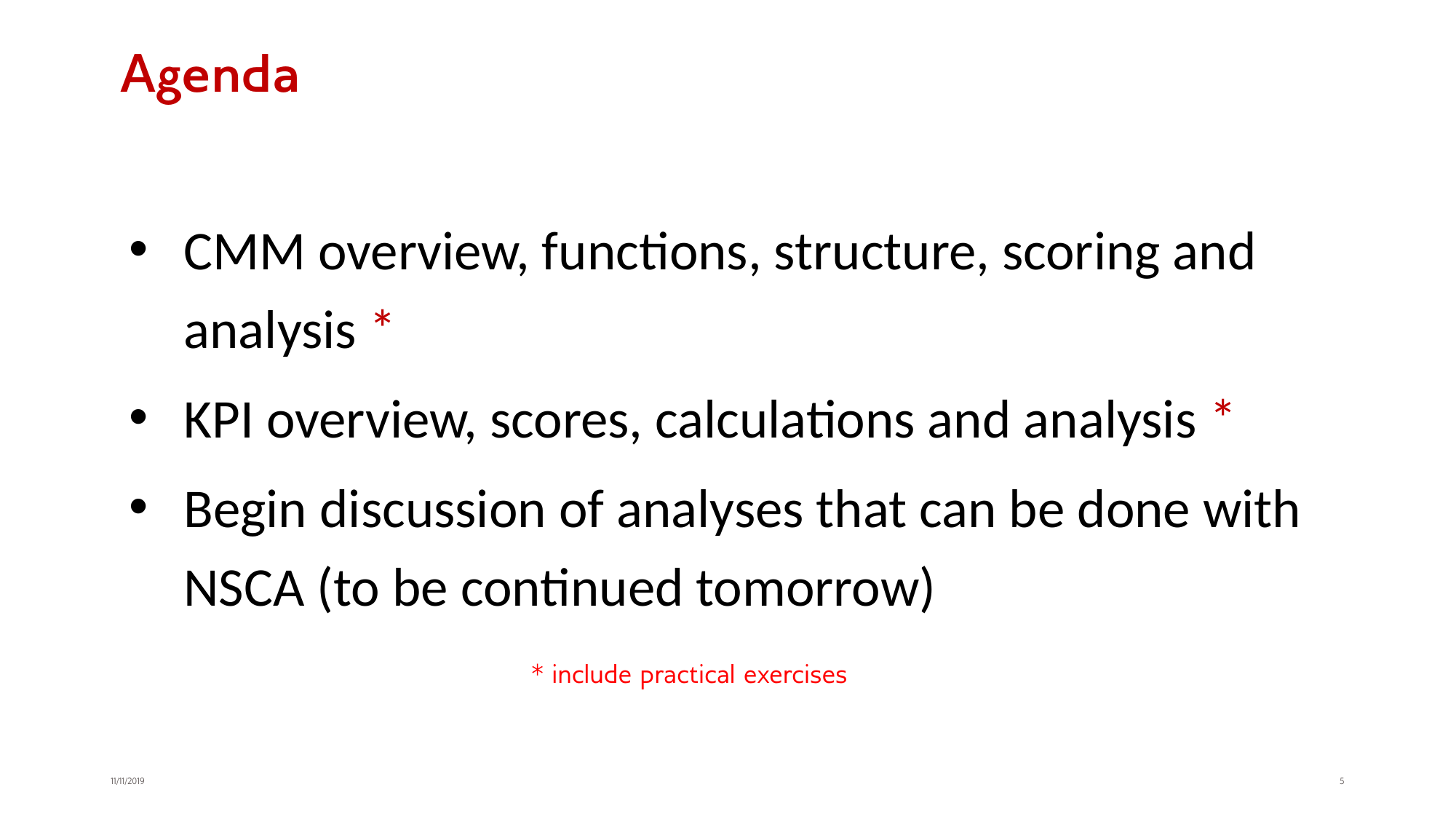

# Agenda

CMM overview, functions, structure, scoring and analysis *
KPI overview, scores, calculations and analysis *
Begin discussion of analyses that can be done with NSCA (to be continued tomorrow)
* include practical exercises
11/11/2019
5